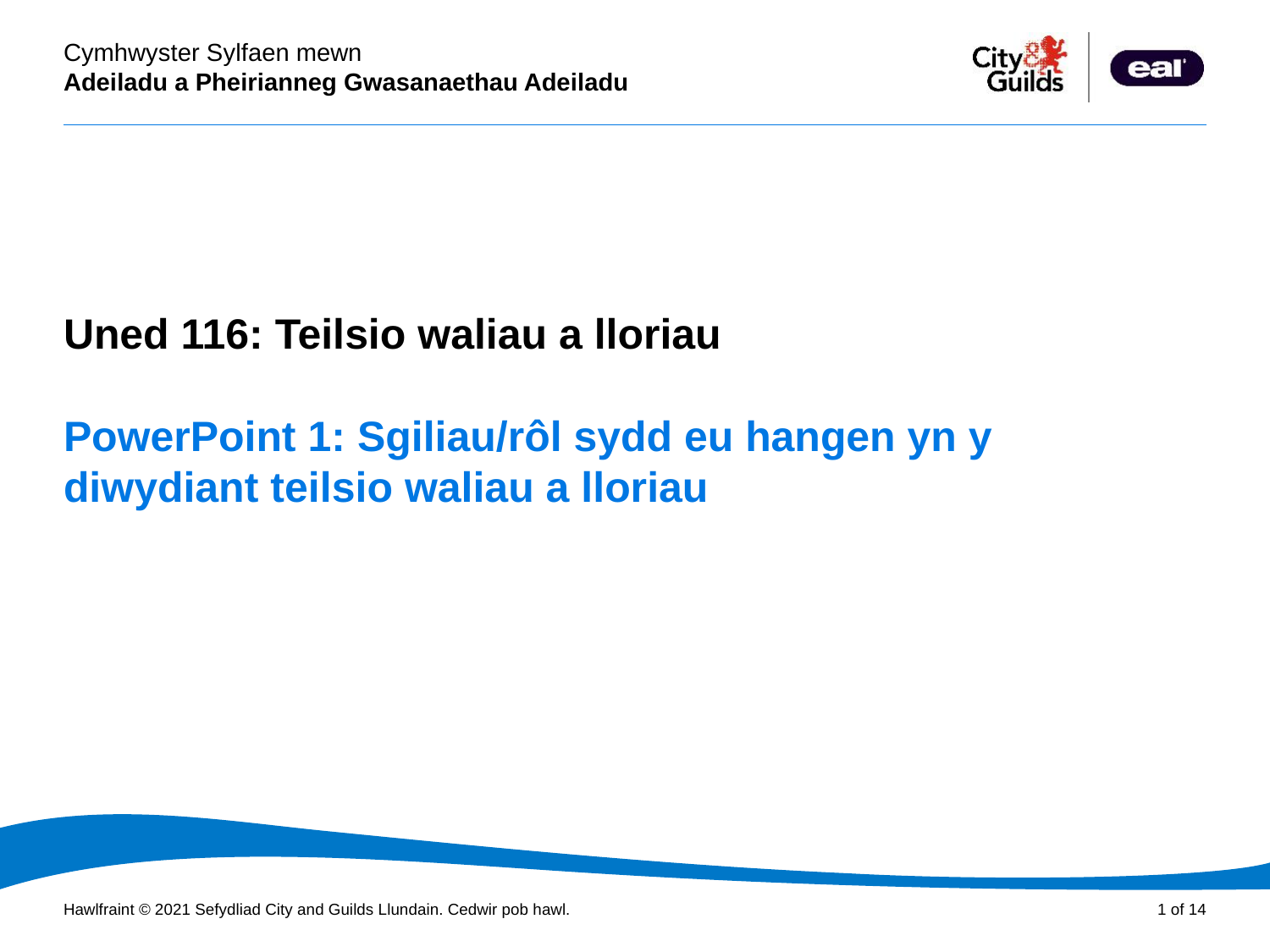

Cyflwyniad PowerPoint
Uned 116: Teilsio waliau a lloriau
# PowerPoint 1: Sgiliau/rôl sydd eu hangen yn y diwydiant teilsio waliau a lloriau